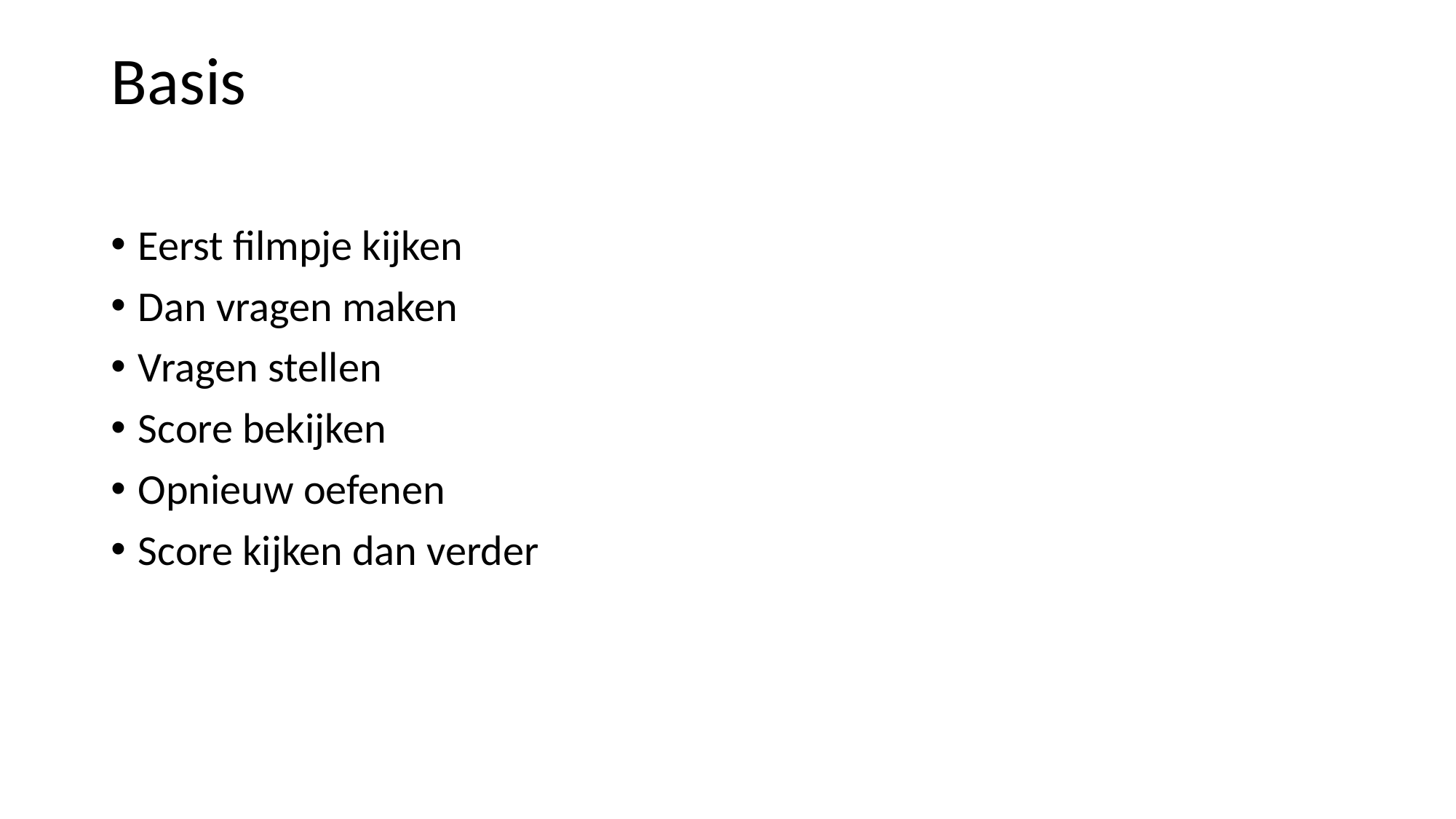

# Basis
Eerst filmpje kijken
Dan vragen maken
Vragen stellen
Score bekijken
Opnieuw oefenen
Score kijken dan verder